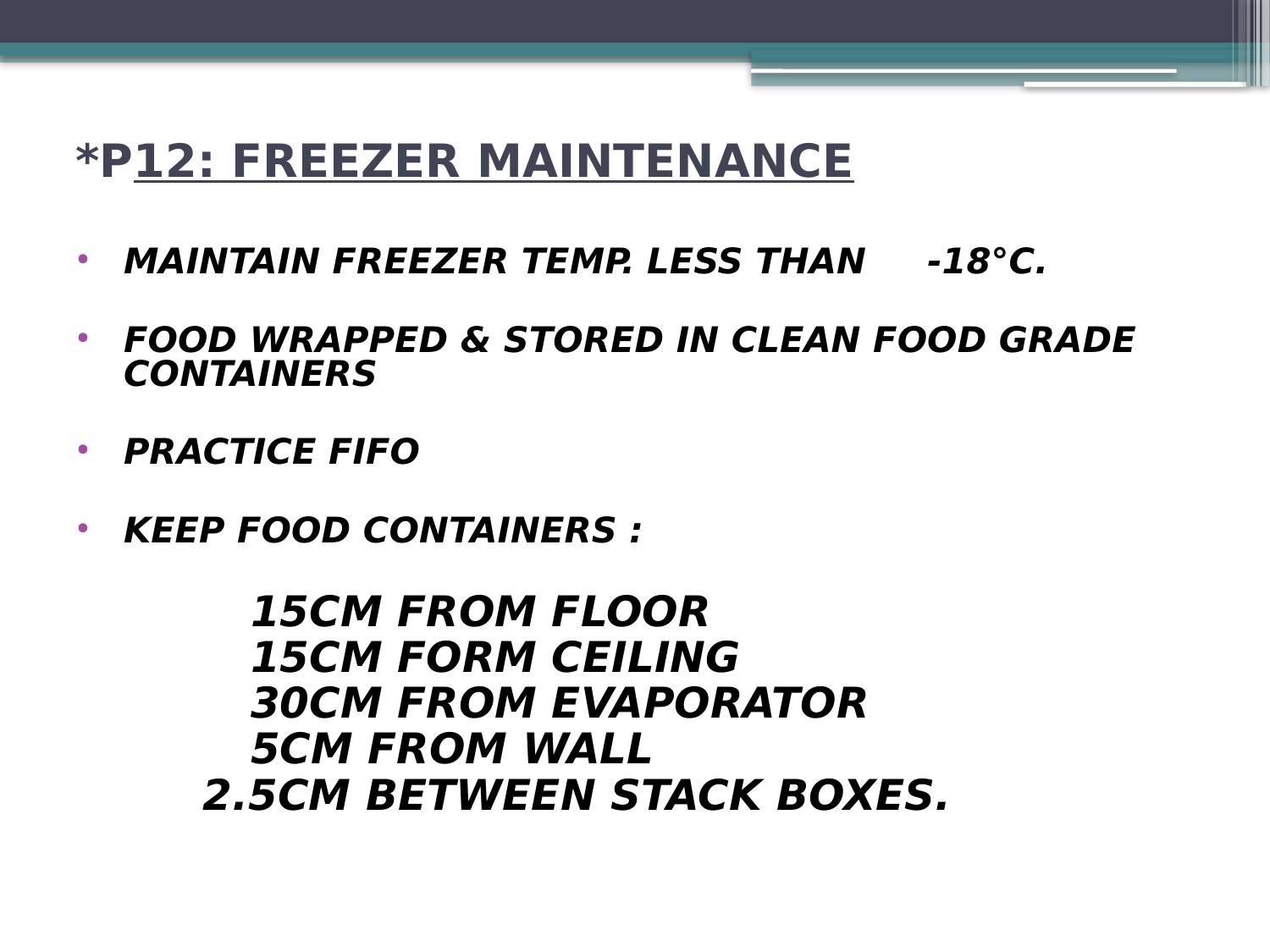

# *P12: FREEZER MAINTENANCE
MAINTAIN FREEZER TEMP. LESS THAN     -18°C.

FOOD WRAPPED & STORED IN CLEAN FOOD GRADE CONTAINERS

PRACTICE FIFO

KEEP FOOD CONTAINERS :

		15CM FROM FLOOR
		15CM FORM CEILING
		30CM FROM EVAPORATOR
		5CM FROM WALL
2.5CM BETWEEN STACK BOXES.